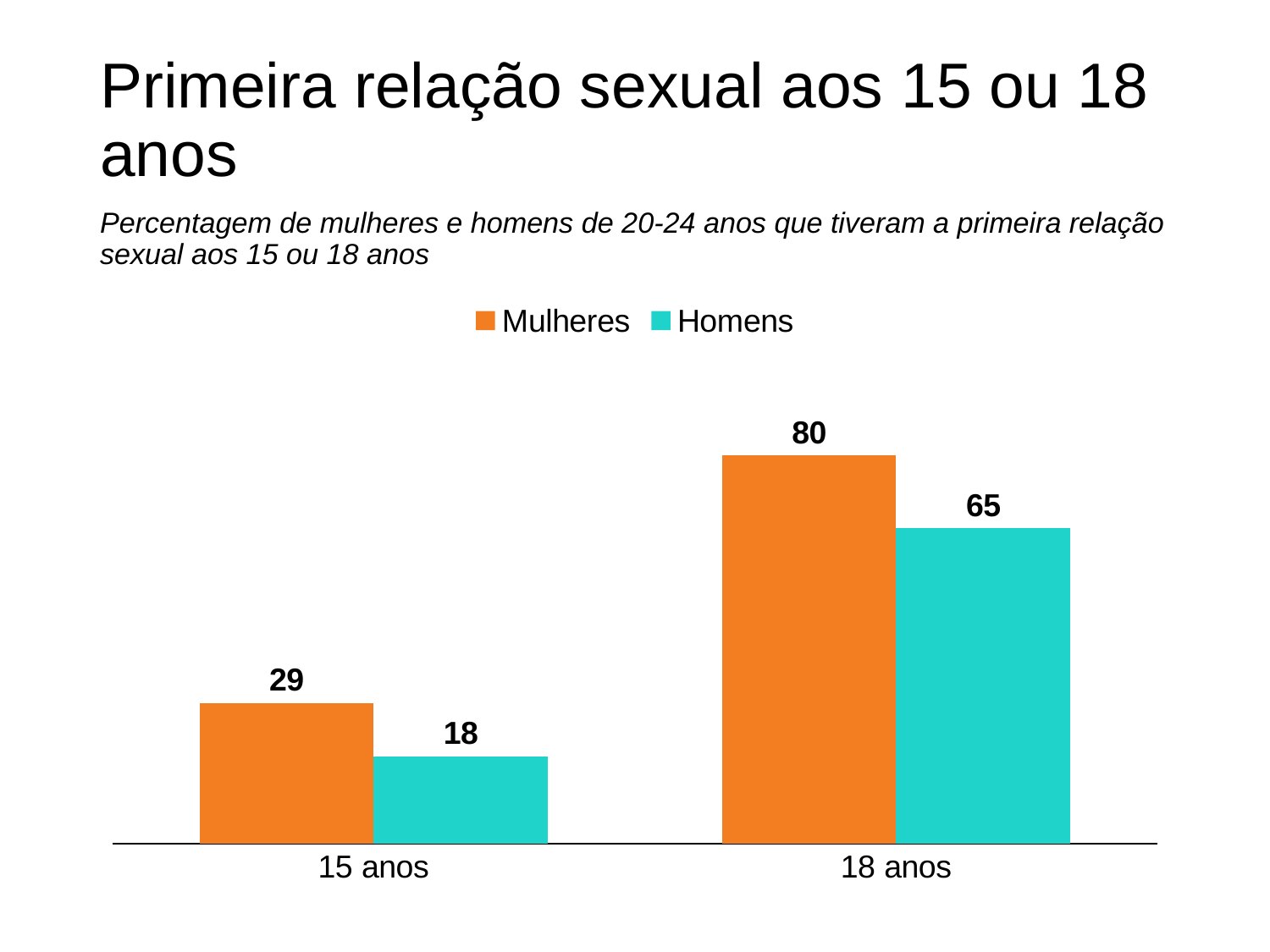

# Primeira relação sexual aos 15 ou 18 anos
Percentagem de mulheres e homens de 20-24 anos que tiveram a primeira relação sexual aos 15 ou 18 anos

### Chart

| Category | Mulheres | Homens |
|---|---|---|
| 15 anos | 29.0 | 18.0 |
| 18 anos | 80.0 | 65.0 |